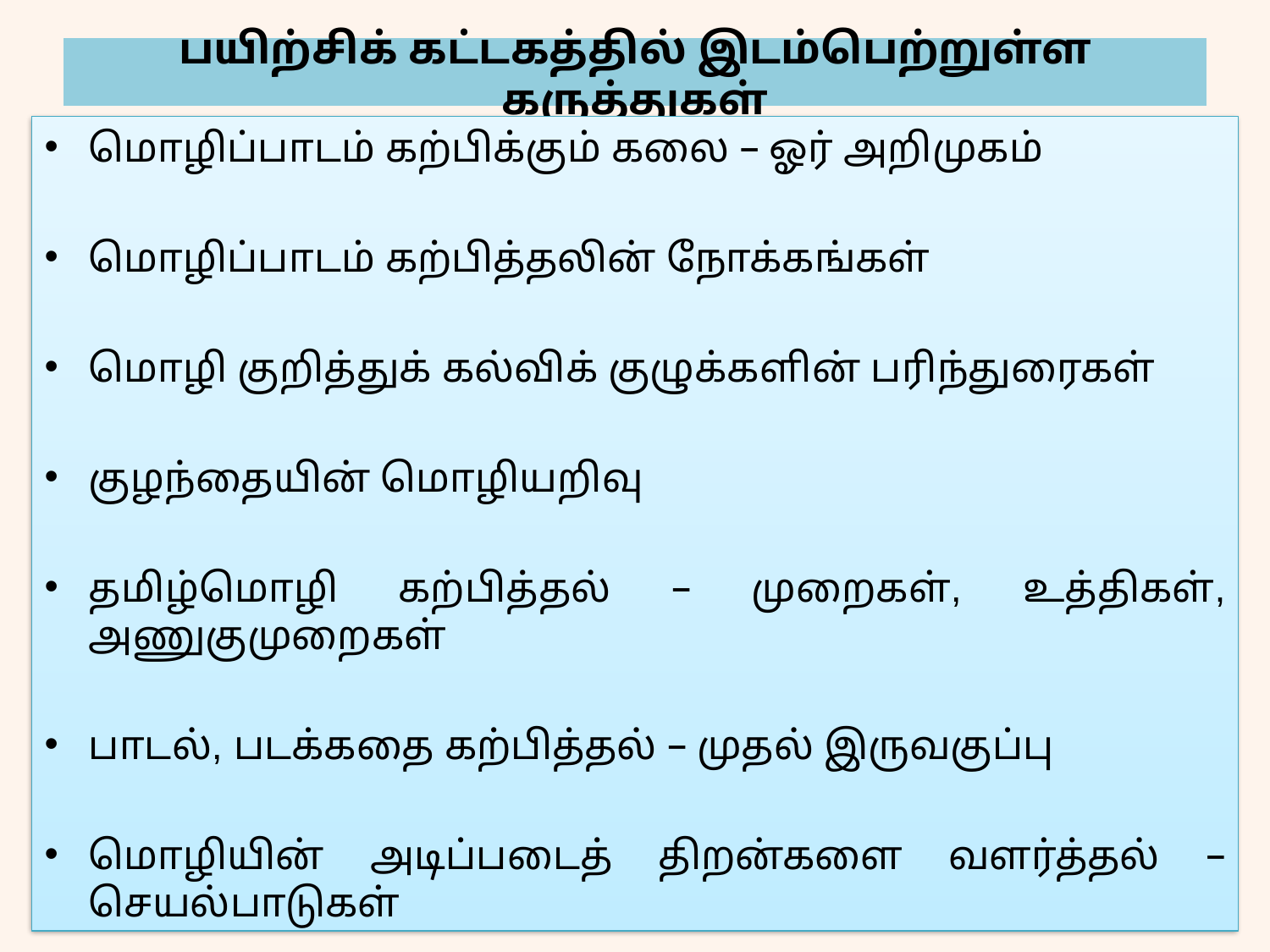

# பயிற்சிக் கட்டகத்தில் இடம்பெற்றுள்ள கருத்துகள்
மொழிப்பாடம் கற்பிக்கும் கலை – ஓர் அறிமுகம்

மொழிப்பாடம் கற்பித்தலின் நோக்கங்கள்

மொழி குறித்துக் கல்விக் குழுக்களின் பரிந்துரைகள்

குழந்தையின் மொழியறிவு

தமிழ்மொழி கற்பித்தல் – முறைகள், உத்திகள், அணுகுமுறைகள்

பாடல், படக்கதை கற்பித்தல் – முதல் இருவகுப்பு

மொழியின் அடிப்படைத் திறன்களை வளர்த்தல் – செயல்பாடுகள்